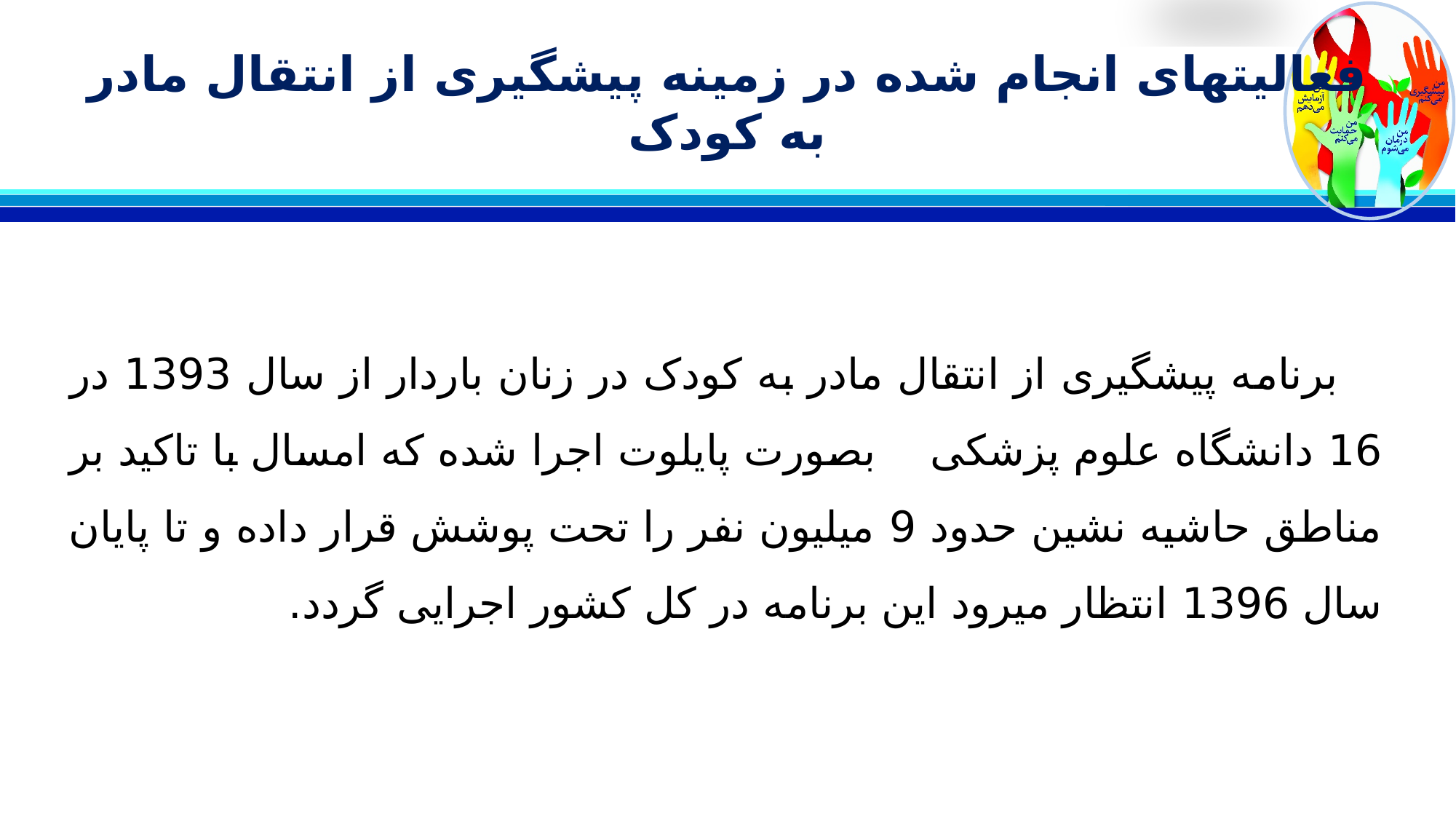

# فعالیتهای انجام شده در زمینه پیشگیری از انتقال مادر به کودک

   برنامه پیشگیری از انتقال مادر به کودک در زنان باردار از سال 1393 در 16 دانشگاه علوم پزشکی    بصورت پایلوت اجرا شده که امسال با تاکید بر مناطق حاشیه نشین حدود 9 میلیون نفر را تحت پوشش قرار داده و تا پایان سال 1396 انتظار میرود این برنامه در کل کشور اجرایی گردد.